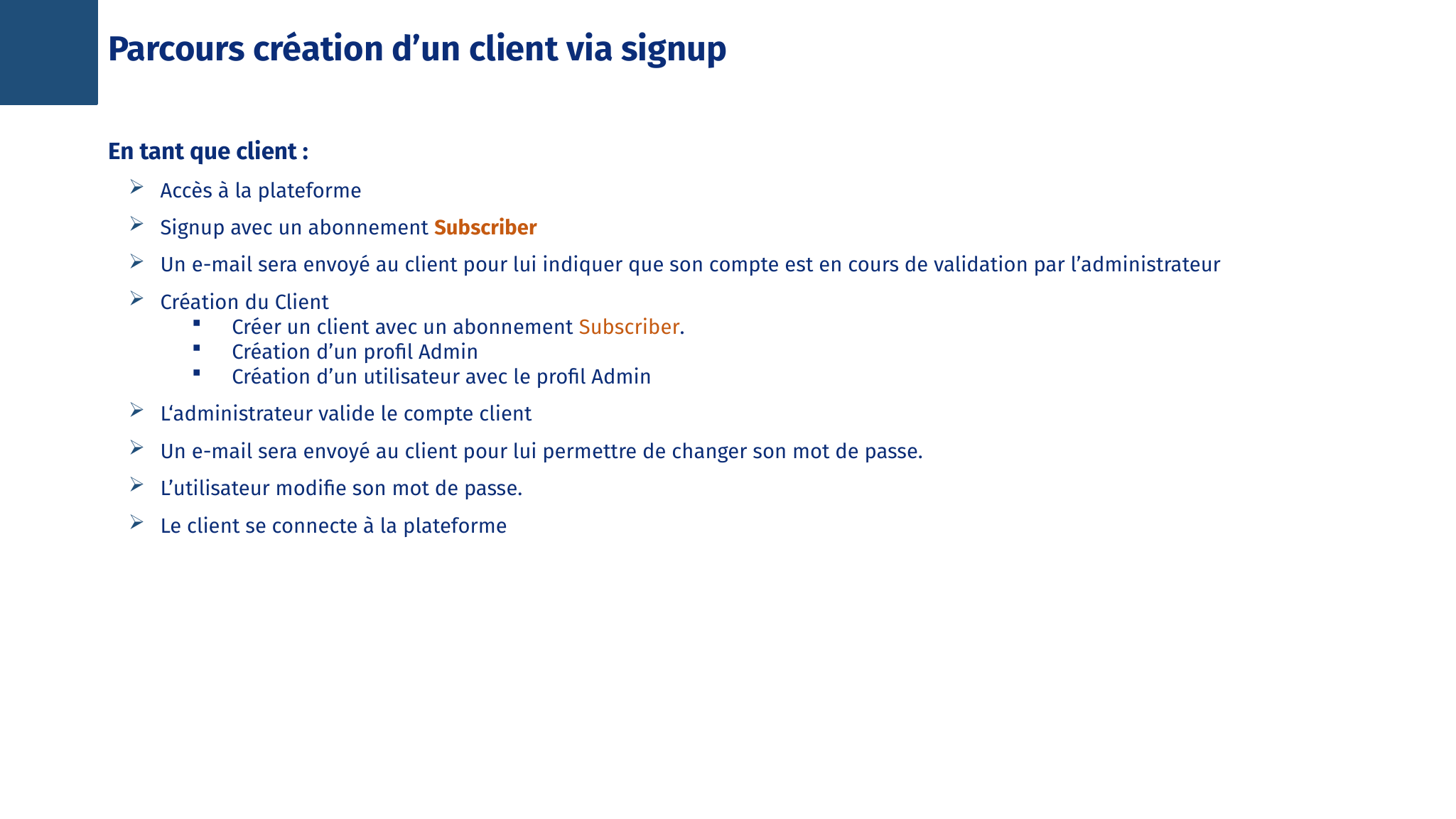

# Parcours création d’un client via signup
En tant que client :
Accès à la plateforme
Signup avec un abonnement Subscriber
Un e-mail sera envoyé au client pour lui indiquer que son compte est en cours de validation par l’administrateur
Création du Client
Créer un client avec un abonnement Subscriber.
Création d’un profil Admin
Création d’un utilisateur avec le profil Admin
L‘administrateur valide le compte client
Un e-mail sera envoyé au client pour lui permettre de changer son mot de passe.
L’utilisateur modifie son mot de passe.
Le client se connecte à la plateforme